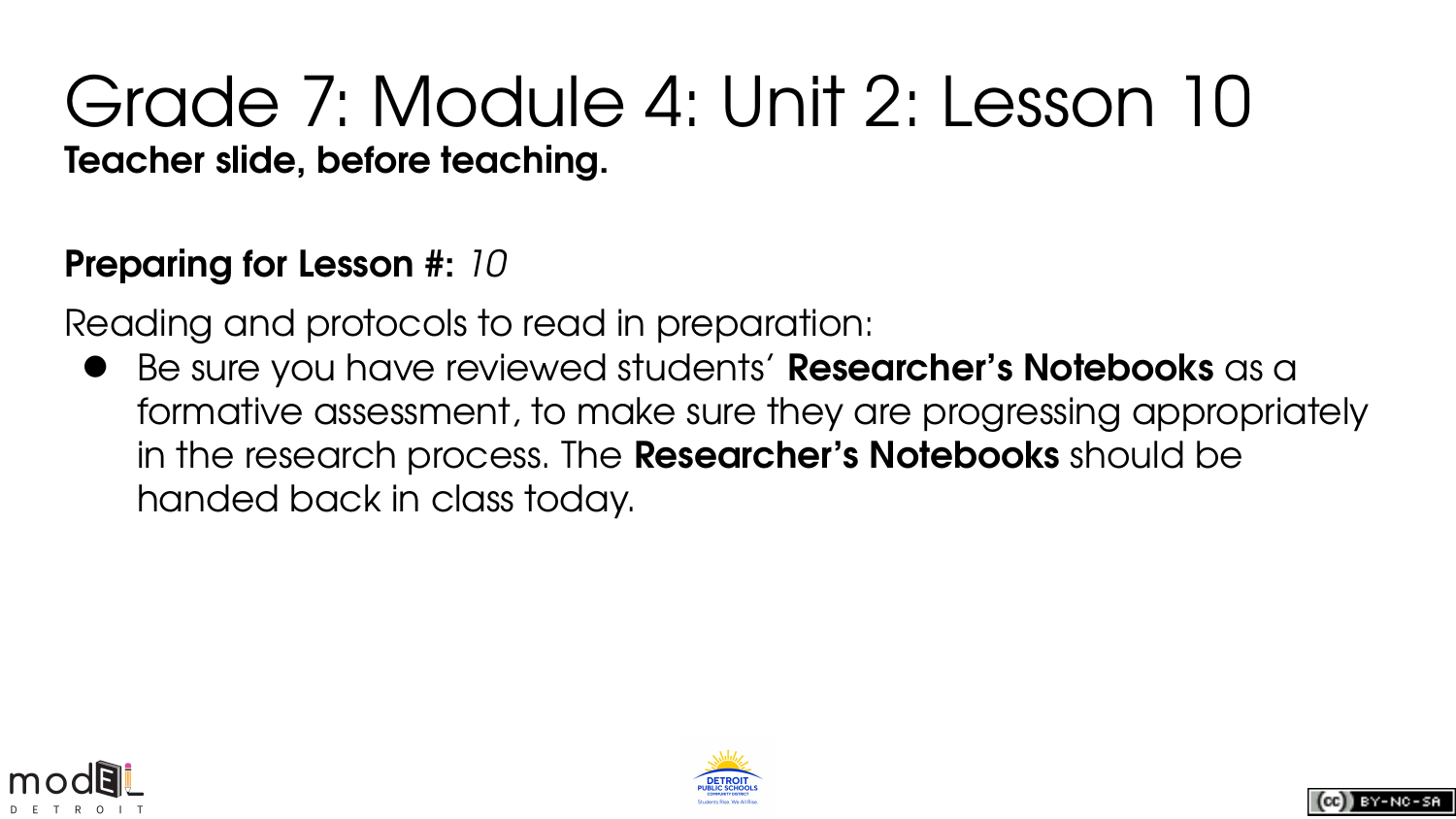

Grade 7: Module 4: Unit 2: Lesson 10
Teacher slide, before teaching.

Preparing for Lesson #: 10
Reading and protocols to read in preparation:
Be sure you have reviewed students’ Researcher’s Notebooks as a formative assessment, to make sure they are progressing appropriately in the research process. The Researcher’s Notebooks should be handed back in class today.